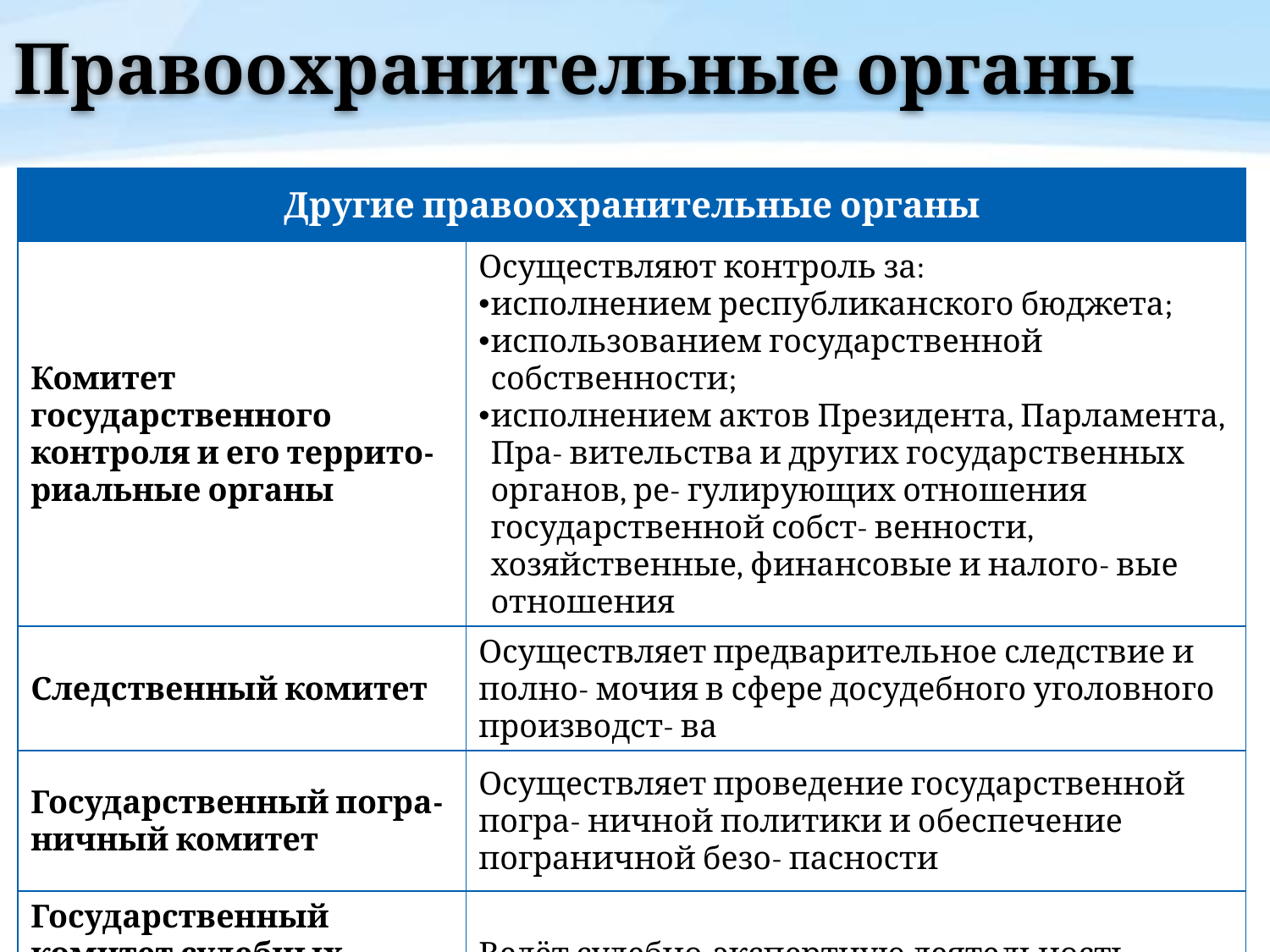

# Правоохранительные органы
| Другие правоохранительные органы |  |
| --- | --- |
| Комитет государственного контроля и его террито- риальные органы | Осуществляют контроль за: исполнением республиканского бюджета; использованием государственной собственности; исполнением актов Президента, Парламента, Пра- вительства и других государственных органов, ре- гулирующих отношения государственной собст- венности, хозяйственные, финансовые и налого- вые отношения |
| Следственный комитет | Осуществляет предварительное следствие и полно- мочия в сфере досудебного уголовного производст- ва |
| Государственный погра- ничный комитет | Осуществляет проведение государственной погра- ничной политики и обеспечение пограничной безо- пасности |
| Государственный комитет судебных экспертиз | Ведёт судебно-экспертную деятельность |